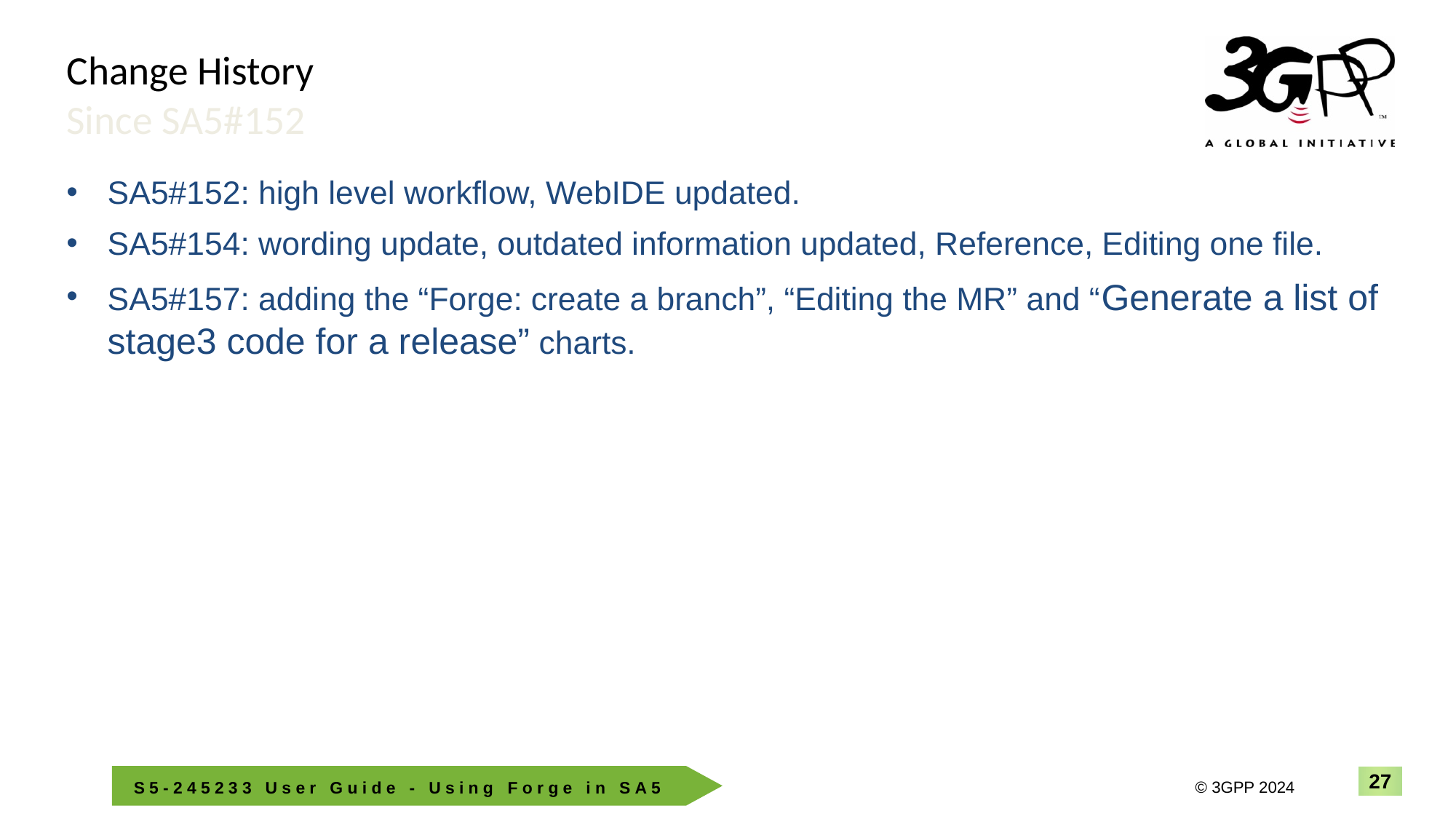

Change History
Change History
Since SA5#152
SA5#152: high level workflow, WebIDE updated.
SA5#154: wording update, outdated information updated, Reference, Editing one file.
SA5#157: adding the “Forge: create a branch”, “Editing the MR” and “Generate a list of stage3 code for a release” charts.